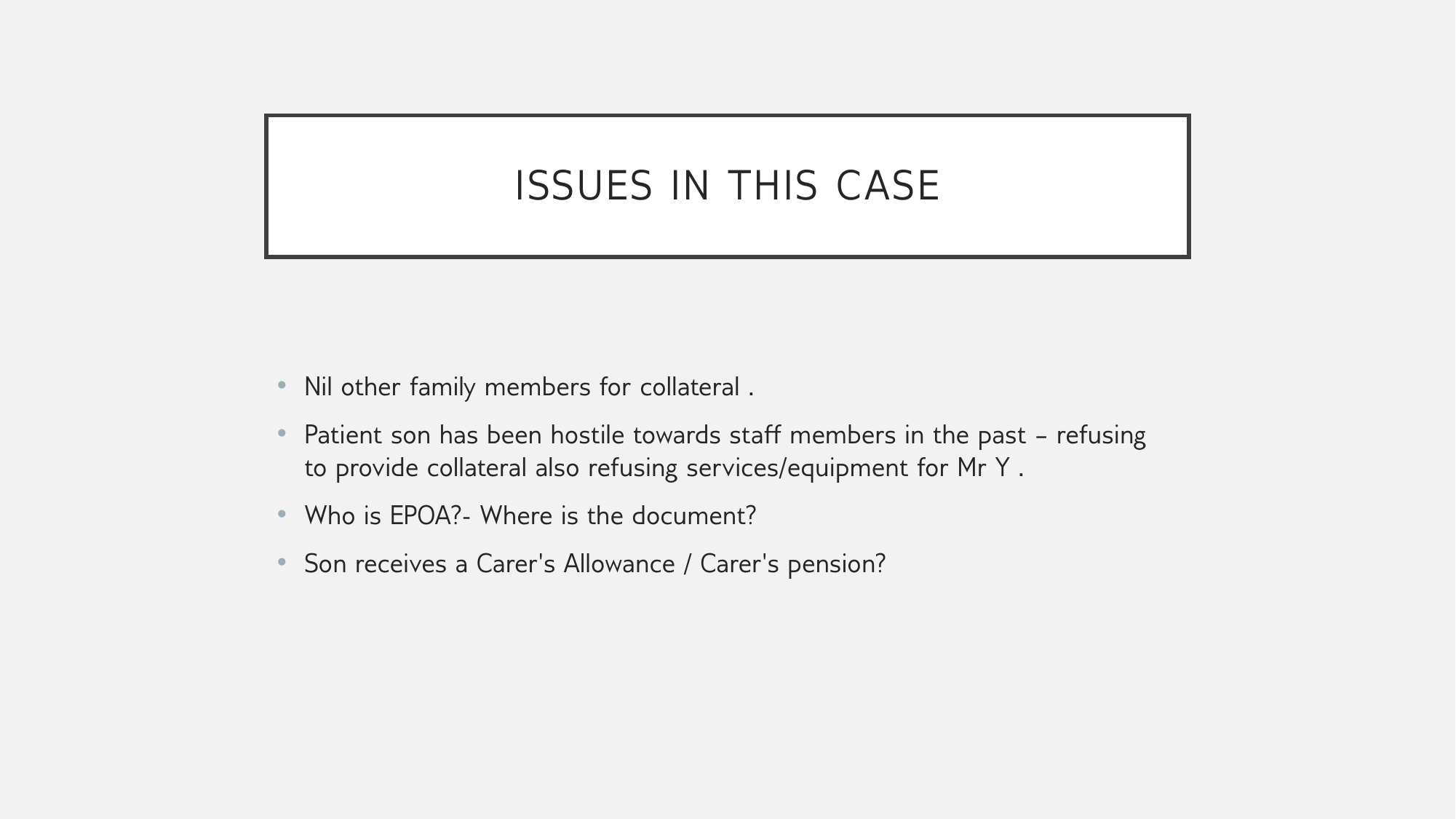

# Issues in this case

Nil other family members for collateral .
Patient son has been hostile towards staff members in the past – refusing to provide collateral also refusing services/equipment for Mr Y .
Who is EPOA?- Where is the document?
Son receives a Carer's Allowance / Carer's pension?